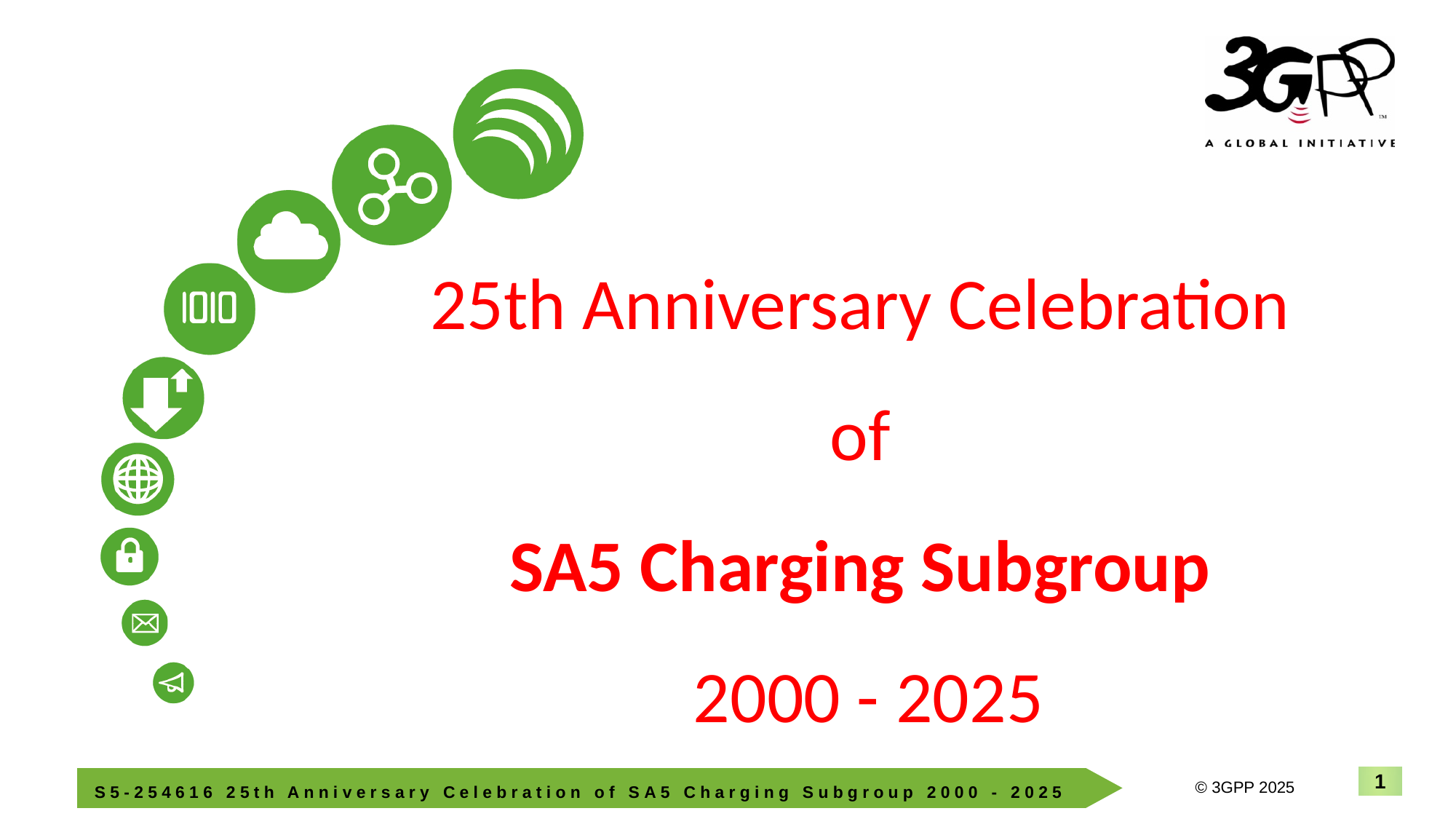

# 25th Anniversary Celebration of SA5 Charging Subgroup 2000 - 2025